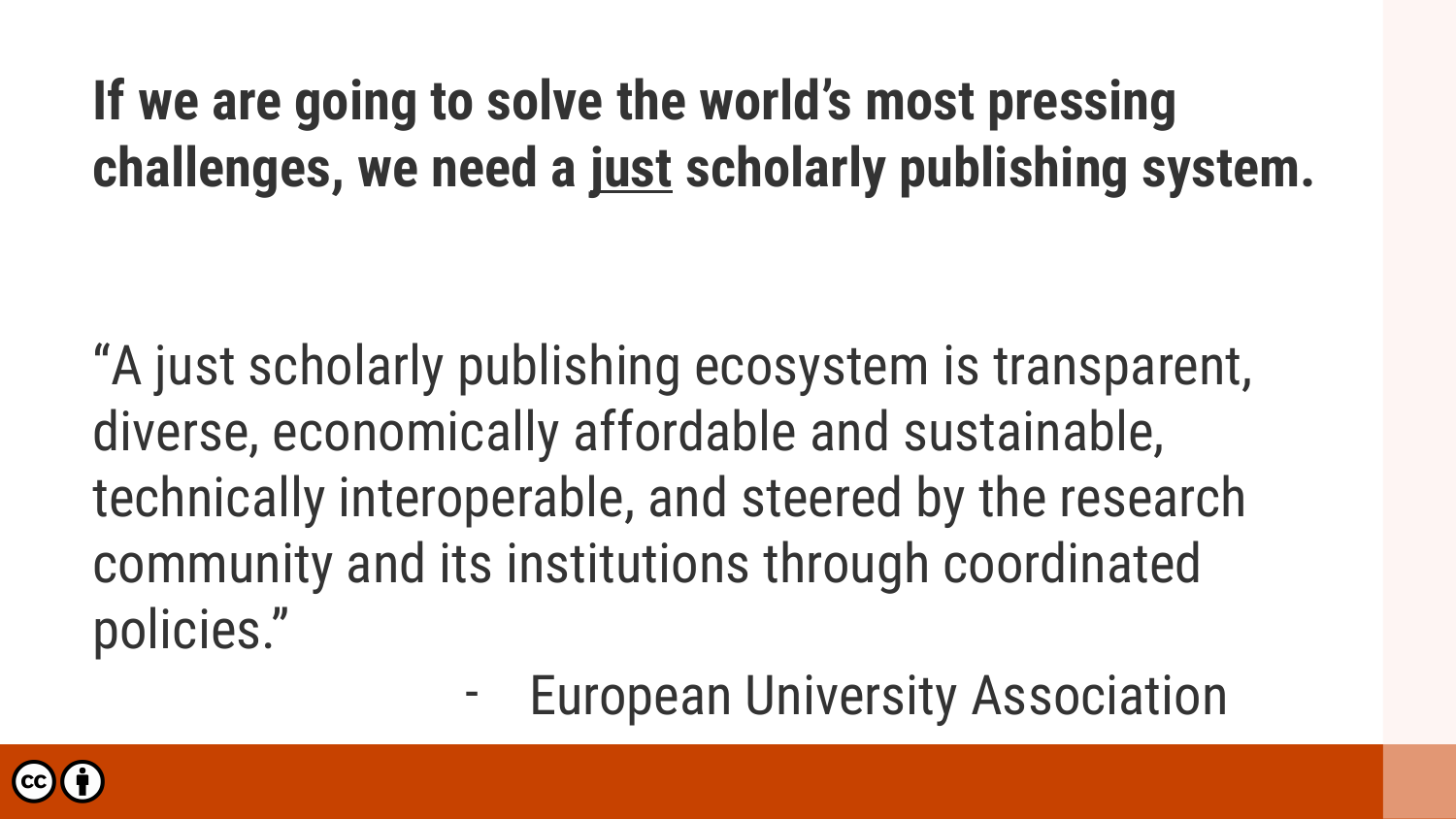

# If we are going to solve the world’s most pressing challenges, we need a just scholarly publishing system.

“A just scholarly publishing ecosystem is transparent, diverse, economically affordable and sustainable, technically interoperable, and steered by the research community and its institutions through coordinated policies.”
European University Association